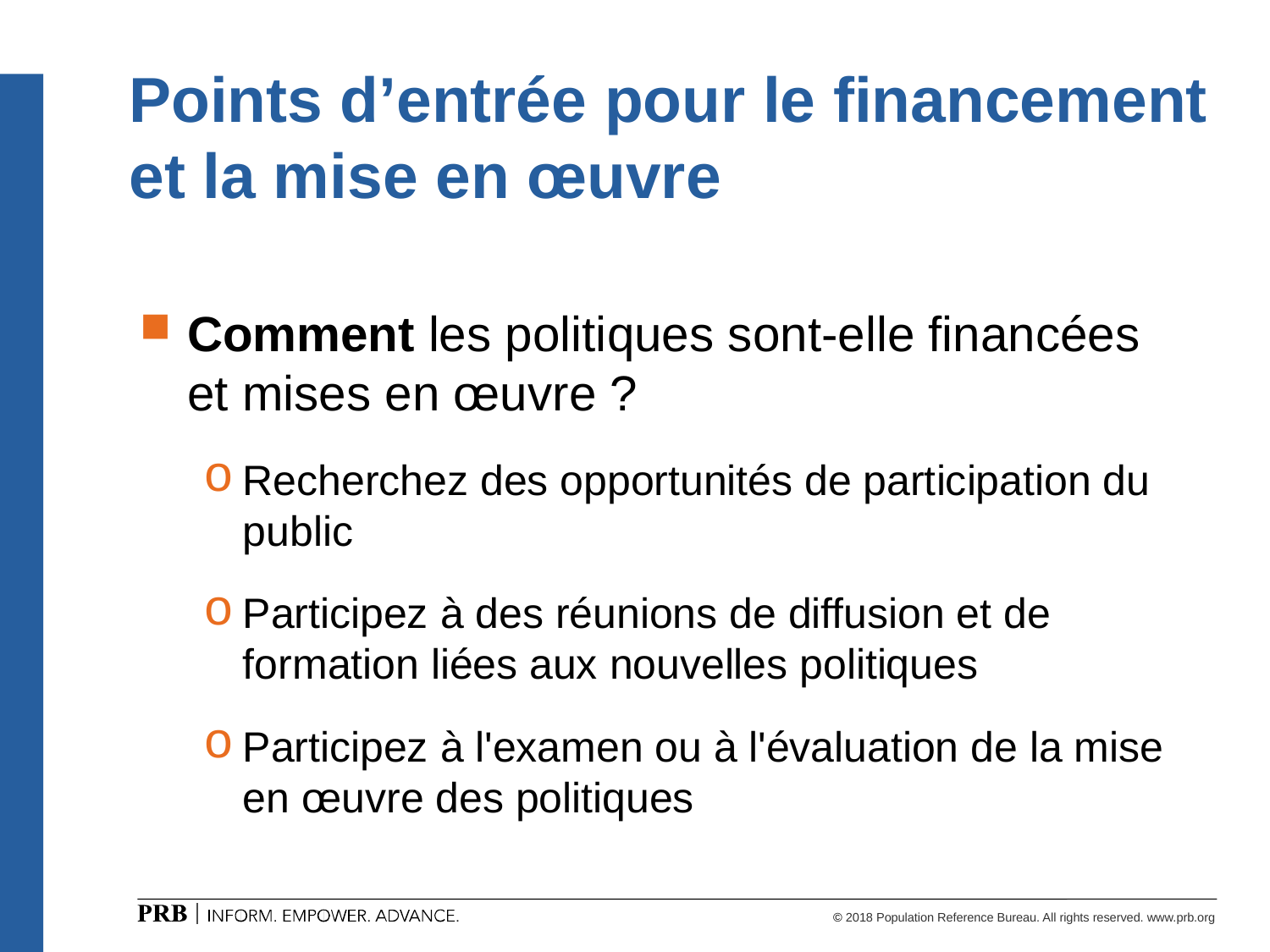

# Points d’entrée pour le financement et la mise en œuvre
Comment les politiques sont-elle financées et mises en œuvre ?
Recherchez des opportunités de participation du public
Participez à des réunions de diffusion et de formation liées aux nouvelles politiques
Participez à l'examen ou à l'évaluation de la mise en œuvre des politiques